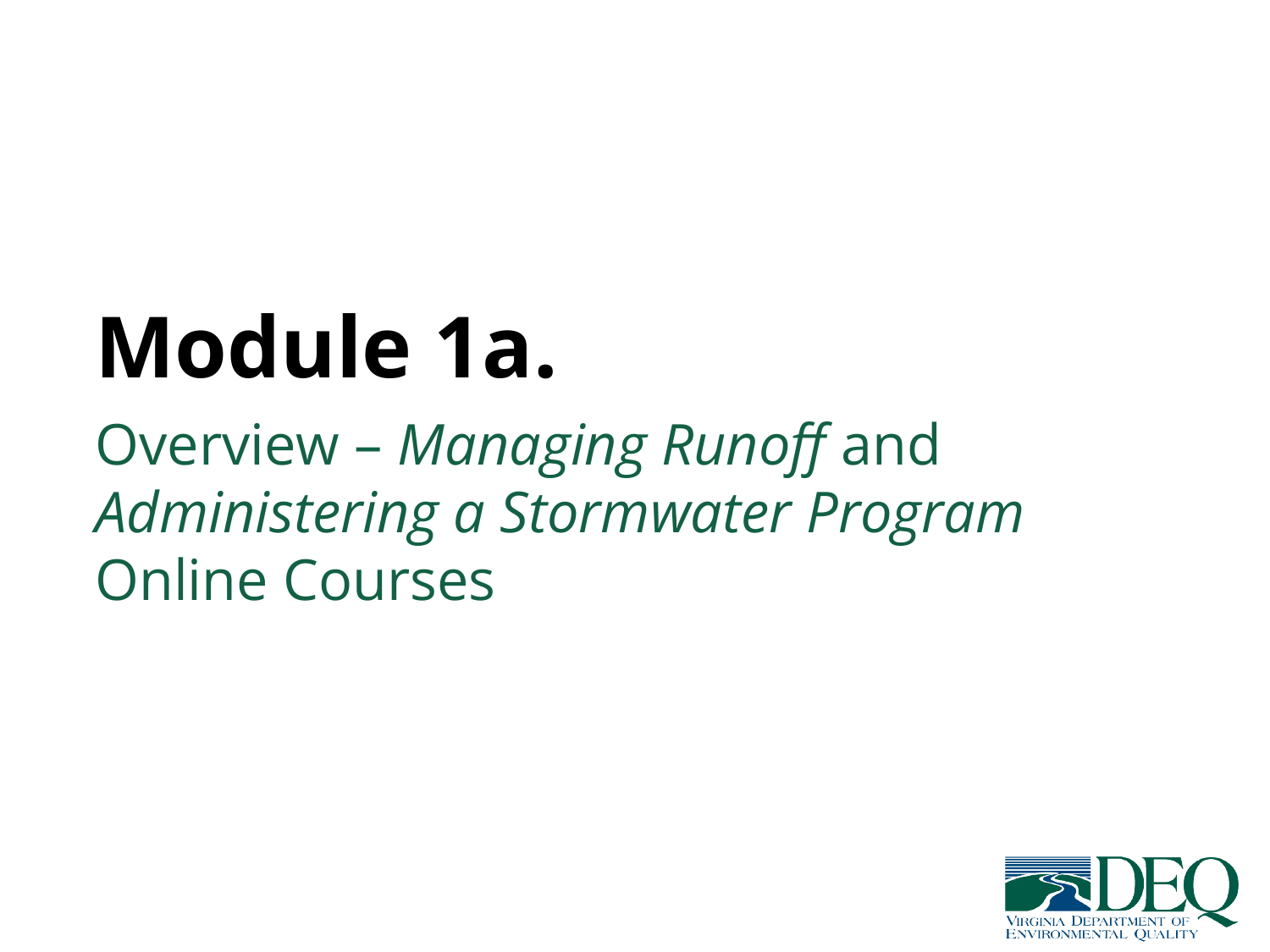

# Module 1a.
Overview – Managing Runoff and Administering a Stormwater Program Online Courses